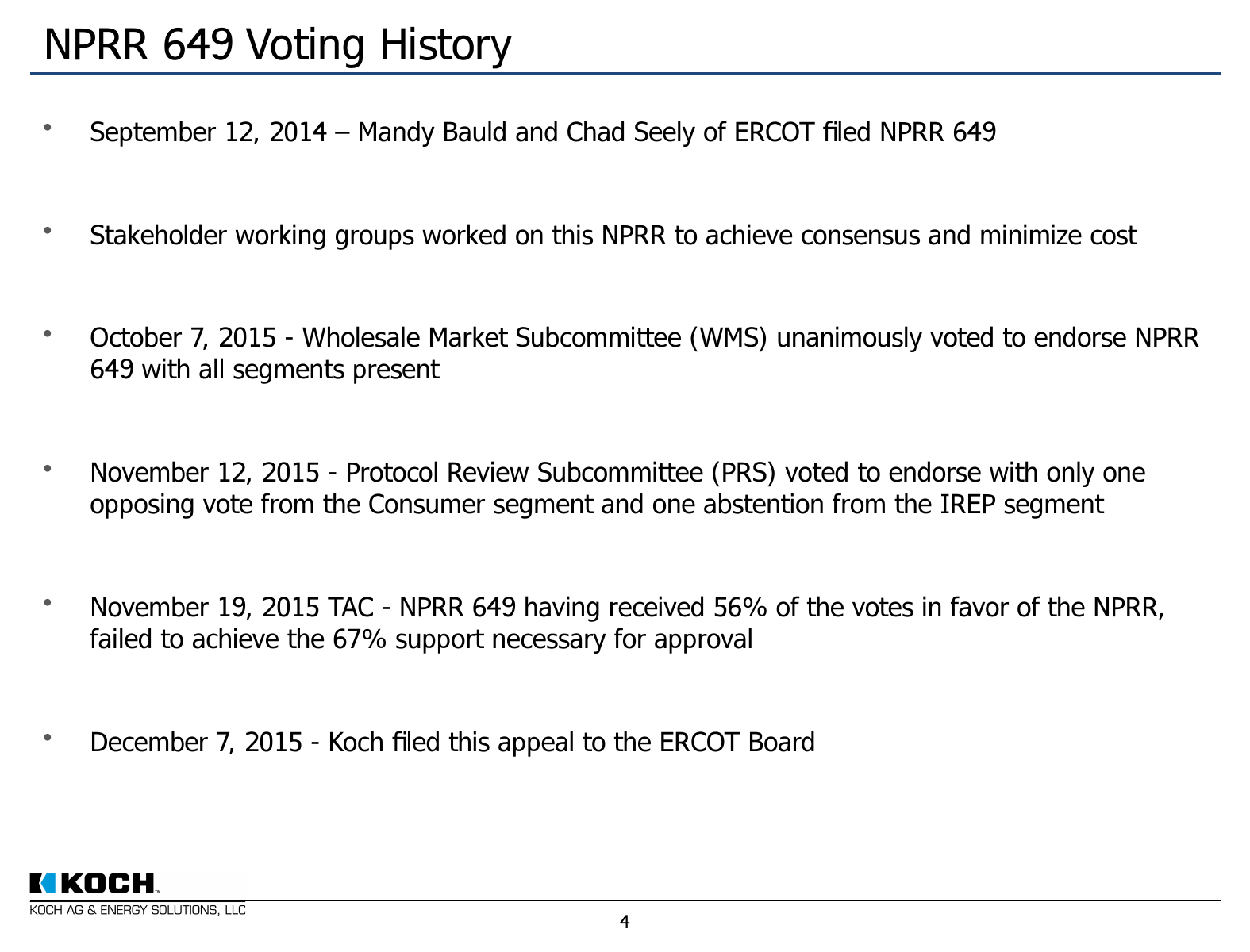

# NPRR 649 Voting History
September 12, 2014 – Mandy Bauld and Chad Seely of ERCOT filed NPRR 649

Stakeholder working groups worked on this NPRR to achieve consensus and minimize cost

October 7, 2015 - Wholesale Market Subcommittee (WMS) unanimously voted to endorse NPRR 649 with all segments present

November 12, 2015 - Protocol Review Subcommittee (PRS) voted to endorse with only one opposing vote from the Consumer segment and one abstention from the IREP segment

November 19, 2015 TAC - NPRR 649 having received 56% of the votes in favor of the NPRR, failed to achieve the 67% support necessary for approval

December 7, 2015 - Koch filed this appeal to the ERCOT Board
4